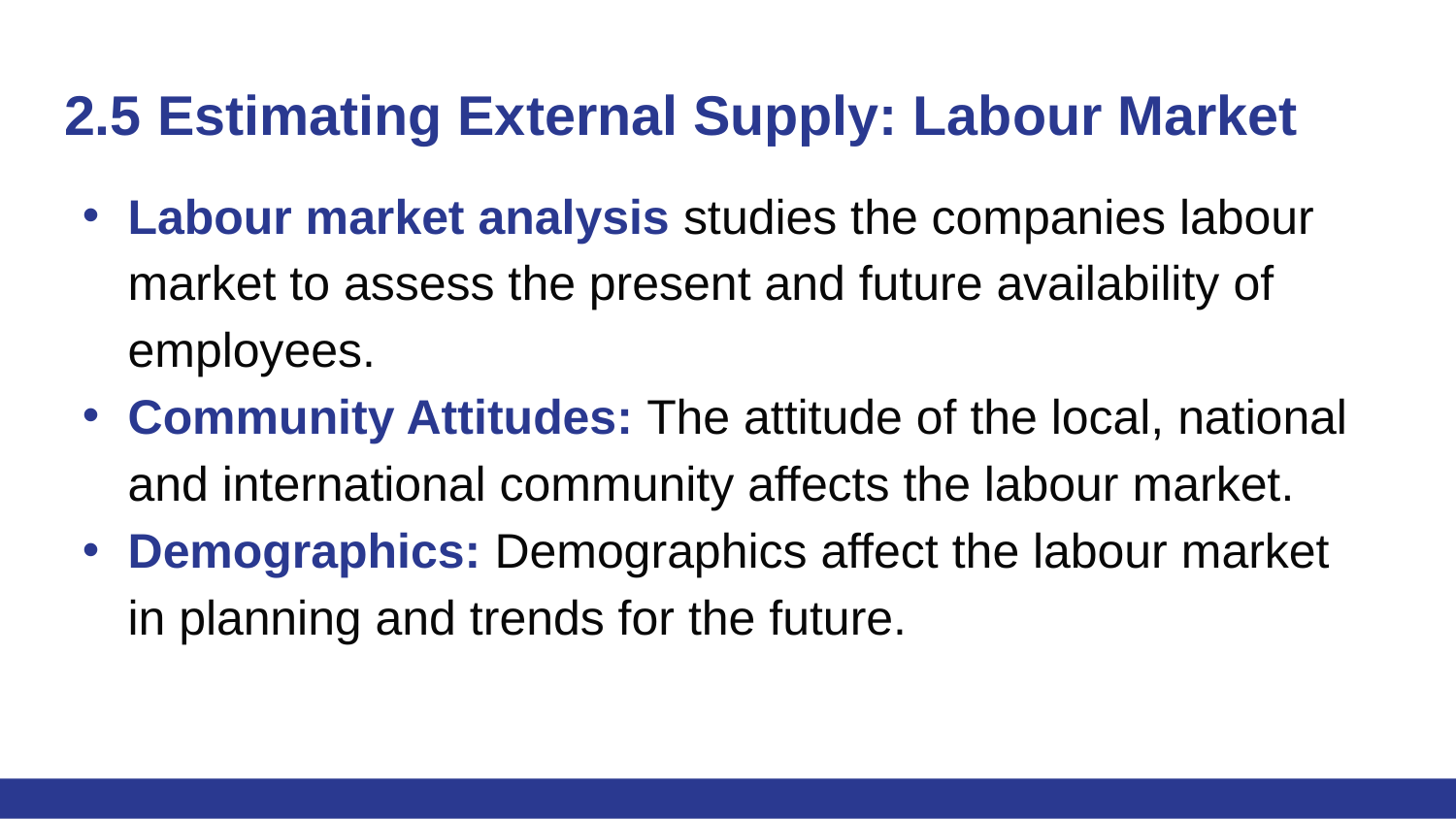

# 2.5 Estimating External Supply: Labour Market
Labour market analysis studies the companies labour market to assess the present and future availability of employees.
Community Attitudes: The attitude of the local, national and international community affects the labour market.
Demographics: Demographics affect the labour market in planning and trends for the future.